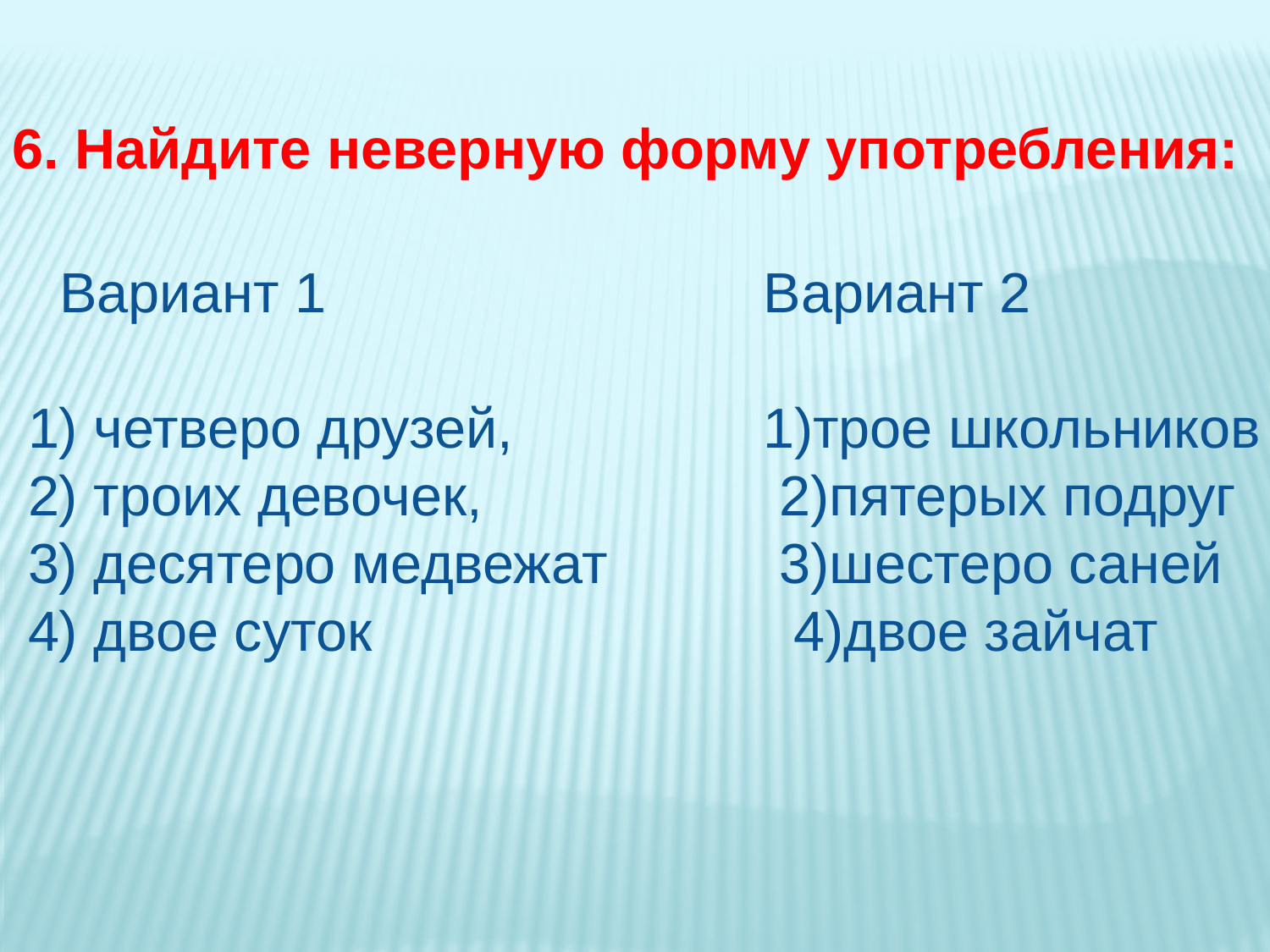

6. Найдите неверную форму употребления:

   Вариант 1                            Вариант 2

 1) четверо друзей,                1)трое школьников
 2) троих девочек,                   2)пятерых подруг
 3) десятеро медвежат           3)шестеро саней
 4) двое суток                           4)двое зайчат